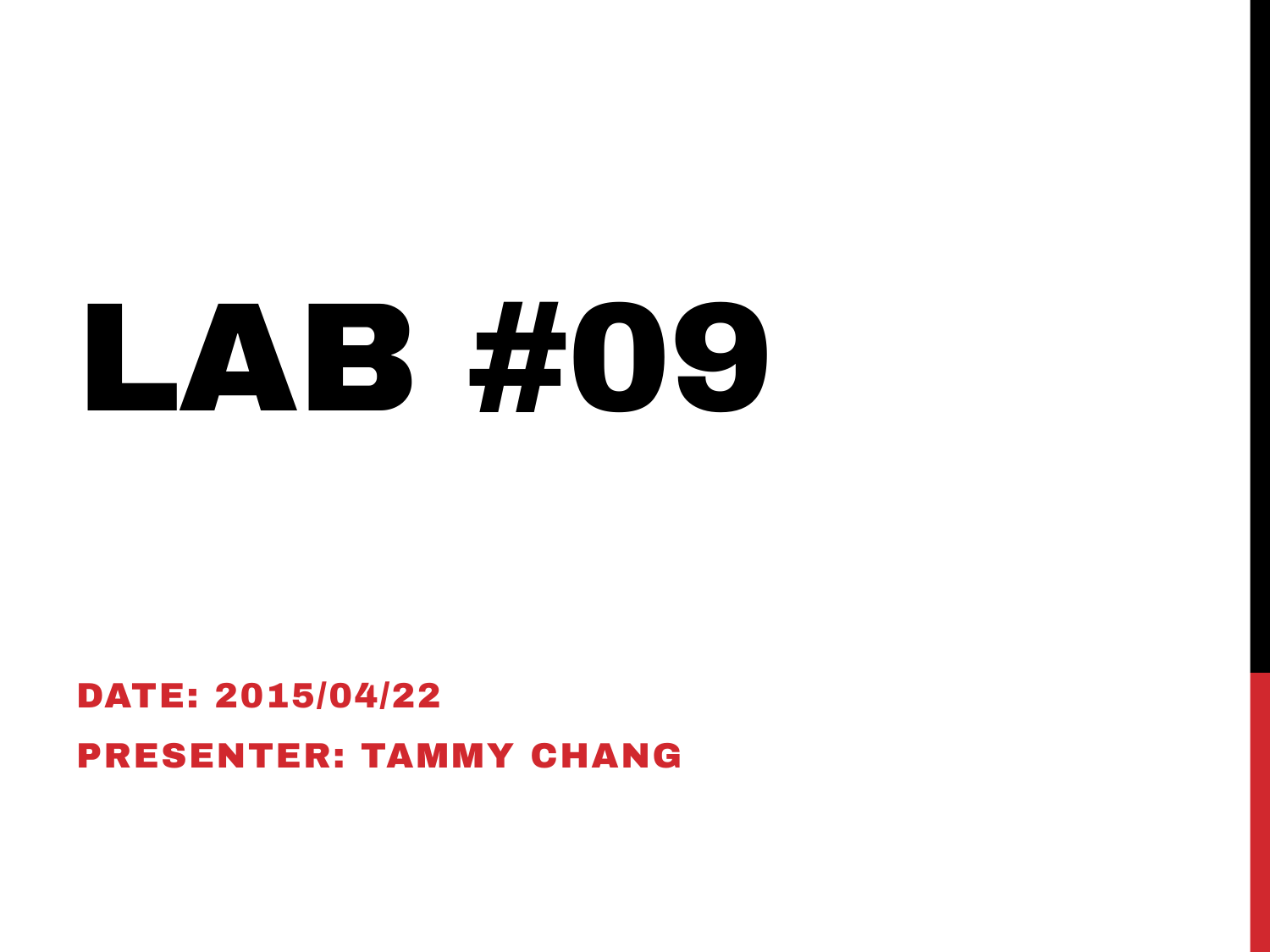

# Lab #09
Date: 2015/04/22
Presenter: tammy Chang